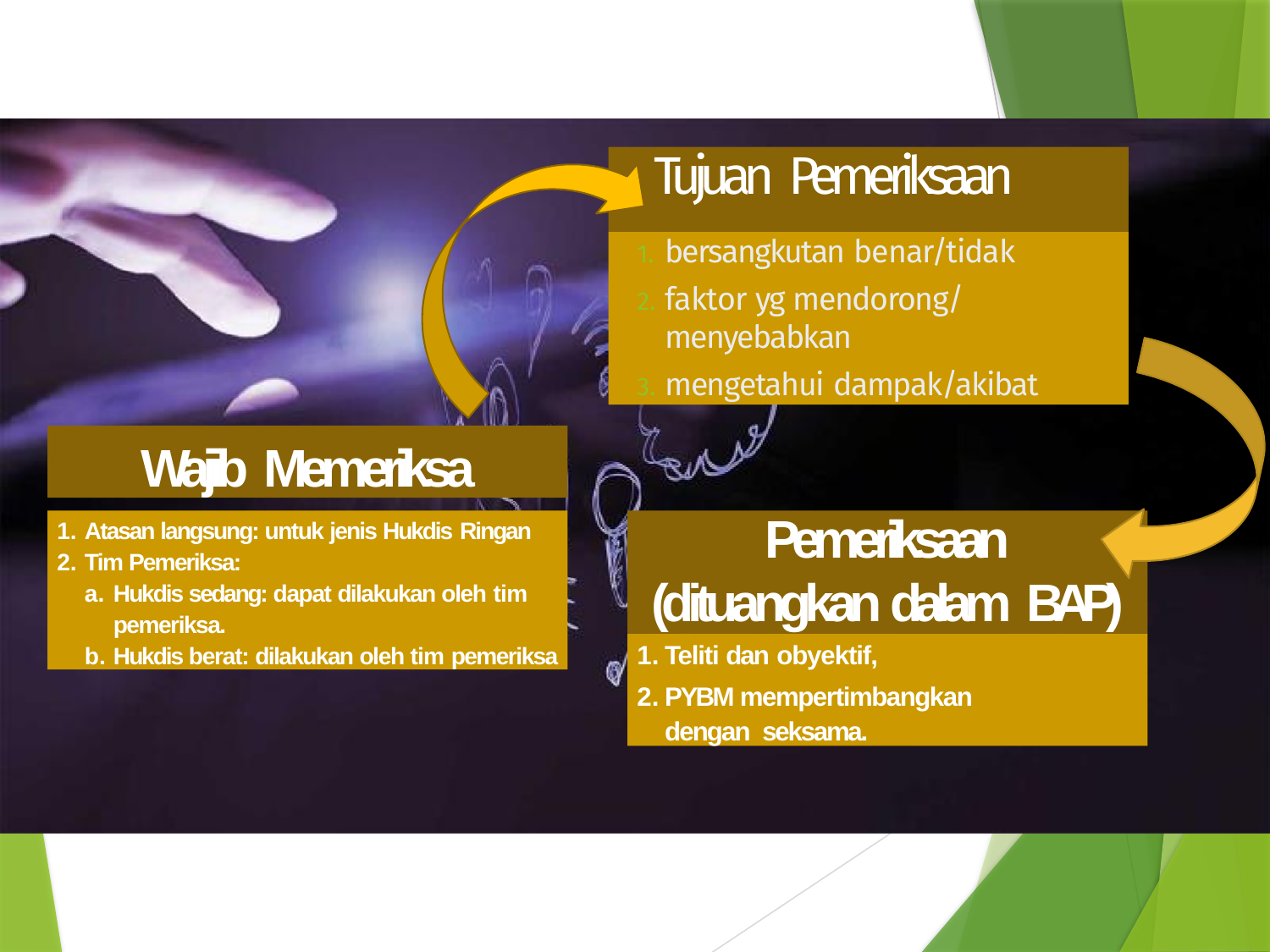

# Tujuan Pemeriksaan

bersangkutan benar/tidak
faktor yg mendorong/ menyebabkan
mengetahui dampak/akibat

Wajib Memeriksa
Atasan langsung: untuk jenis Hukdis Ringan
Tim Pemeriksa:
Hukdis sedang: dapat dilakukan oleh tim
pemeriksa.
Hukdis berat: dilakukan oleh tim pemeriksa

Pemeriksaan
(dituangkan dalam BAP)
Teliti dan obyektif,
PYBM mempertimbangkan dengan  seksama.